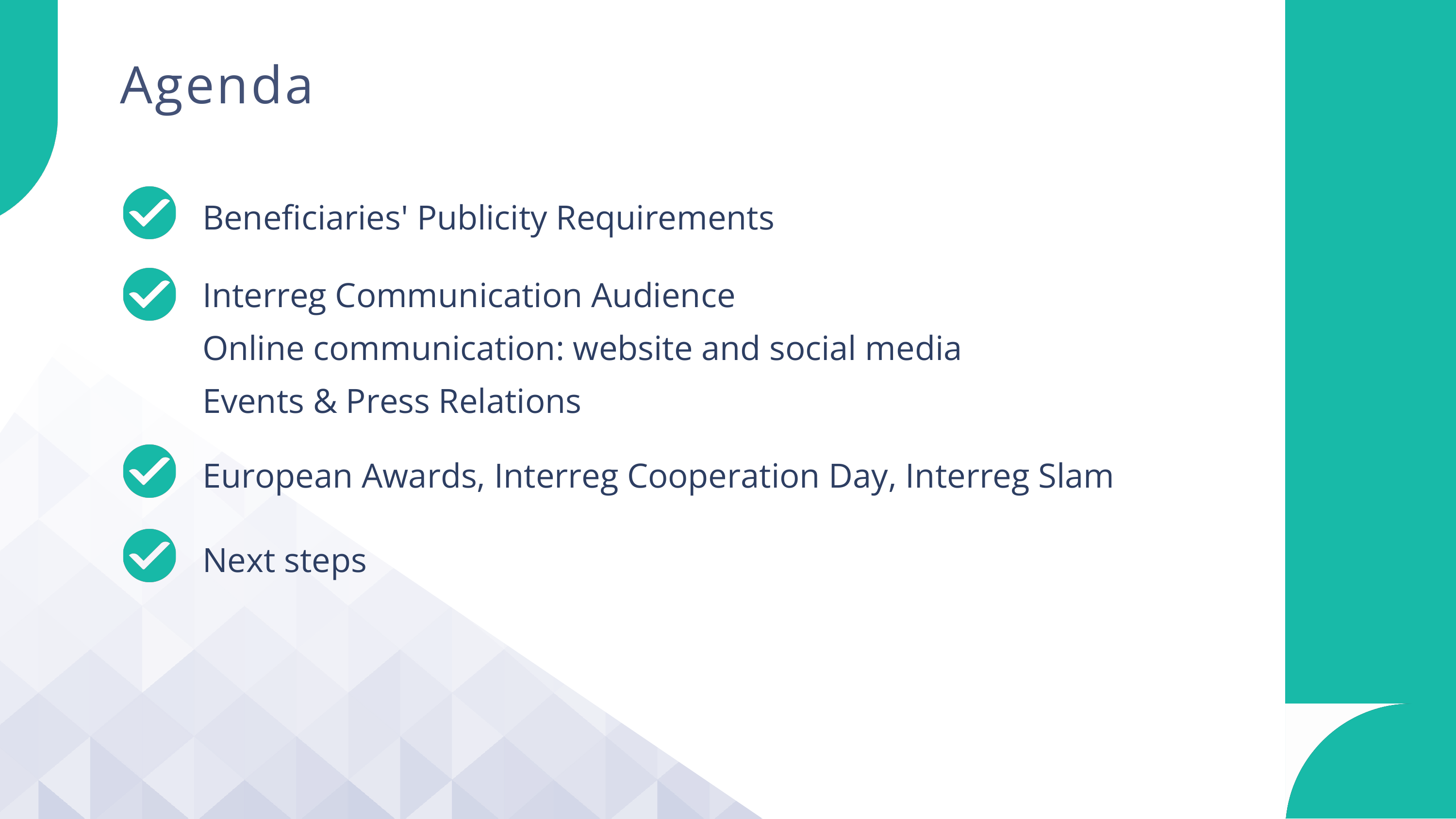

Agenda
Beneficiaries' Publicity Requirements

Interreg Communication Audience
Online communication: website and social media Events & Press Relations

European Awards, Interreg Cooperation Day, Interreg Slam

Next steps